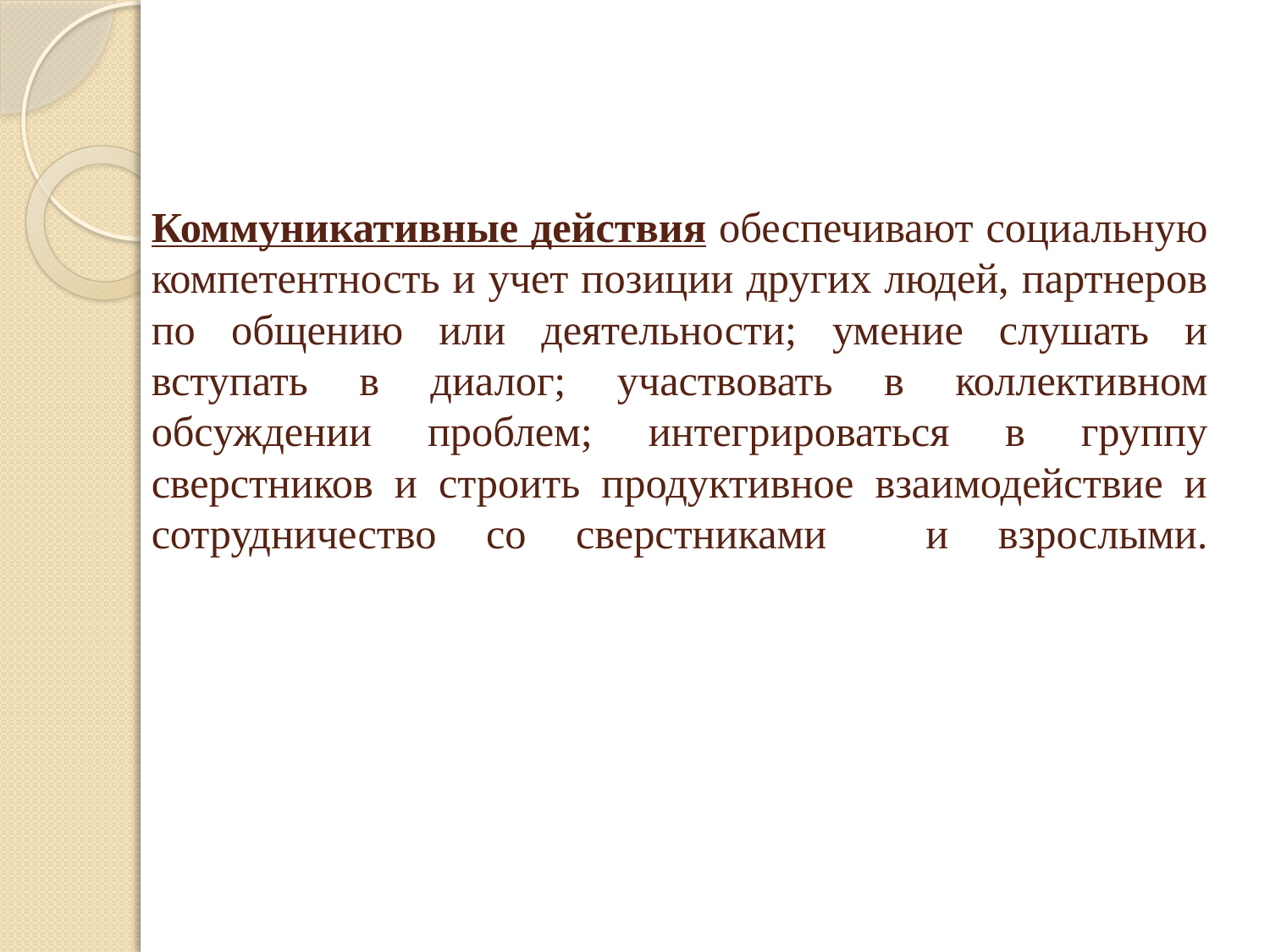

# Коммуникативные действия обеспечивают социальную компетентность и учет позиции других людей, партнеров по общению или деятельности; умение слушать и вступать в диалог; участвовать в коллективном обсуждении проблем; интегрироваться в группу сверстников и строить продуктивное взаимодействие и сотрудничество со сверстниками  и взрослыми.